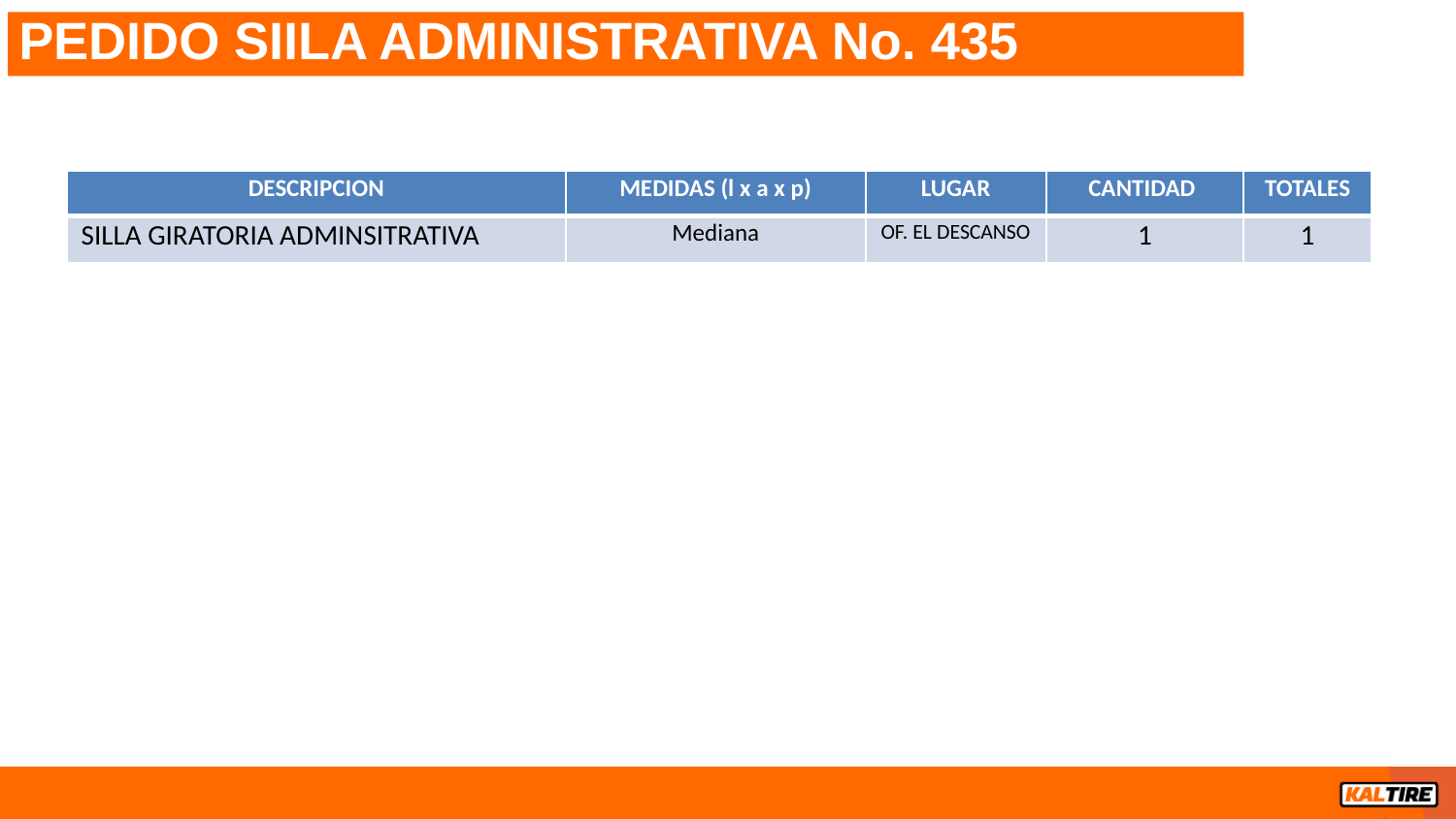

PEDIDO SIILA ADMINISTRATIVA No. 435
| DESCRIPCION | MEDIDAS (l x a x p) | LUGAR | CANTIDAD | TOTALES |
| --- | --- | --- | --- | --- |
| SILLA GIRATORIA ADMINSITRATIVA | Mediana | OF. EL DESCANSO | 1 | 1 |